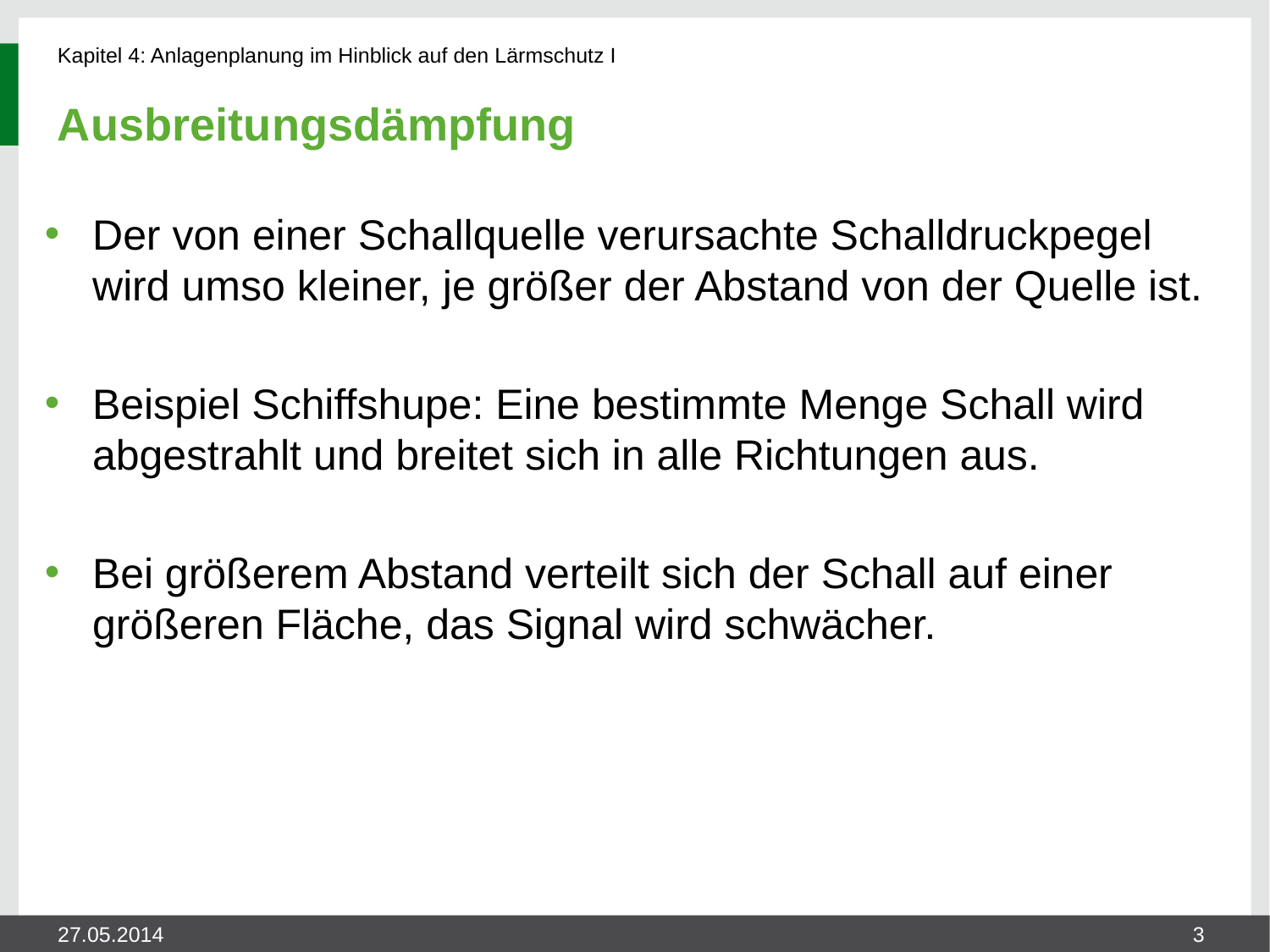

# Ausbreitungsdämpfung
Der von einer Schallquelle verursachte Schalldruckpegel wird umso kleiner, je größer der Abstand von der Quelle ist.

Beispiel Schiffshupe: Eine bestimmte Menge Schall wird abgestrahlt und breitet sich in alle Richtungen aus.

Bei größerem Abstand verteilt sich der Schall auf einer größeren Fläche, das Signal wird schwächer.
27.05.2014
3